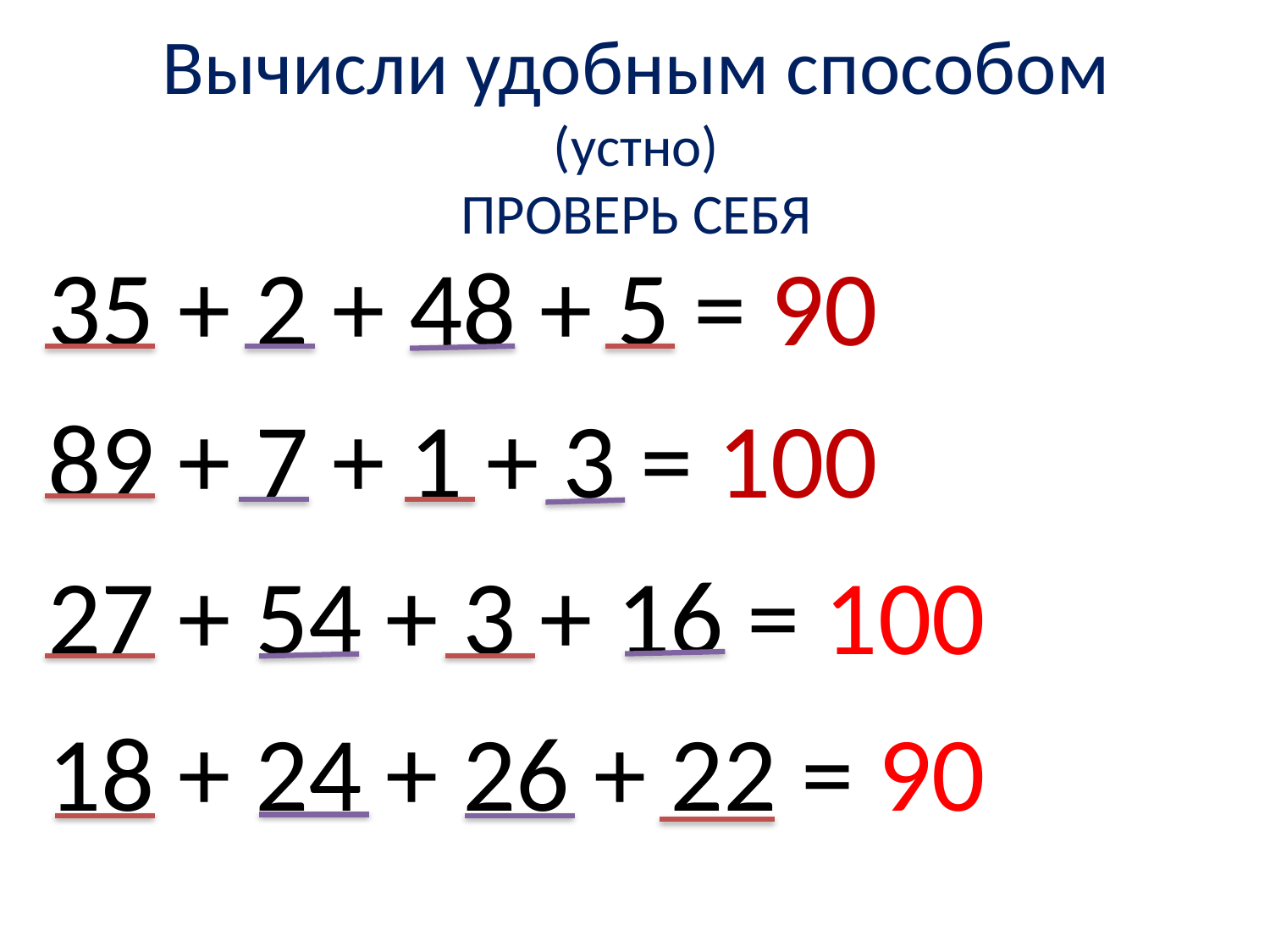

# Вычисли удобным способом (устно) ПРОВЕРЬ СЕБЯ
35 + 2 + 48 + 5 = 90

89 + 7 + 1 + 3 = 100

27 + 54 + 3 + 16 = 100

18 + 24 + 26 + 22 = 90